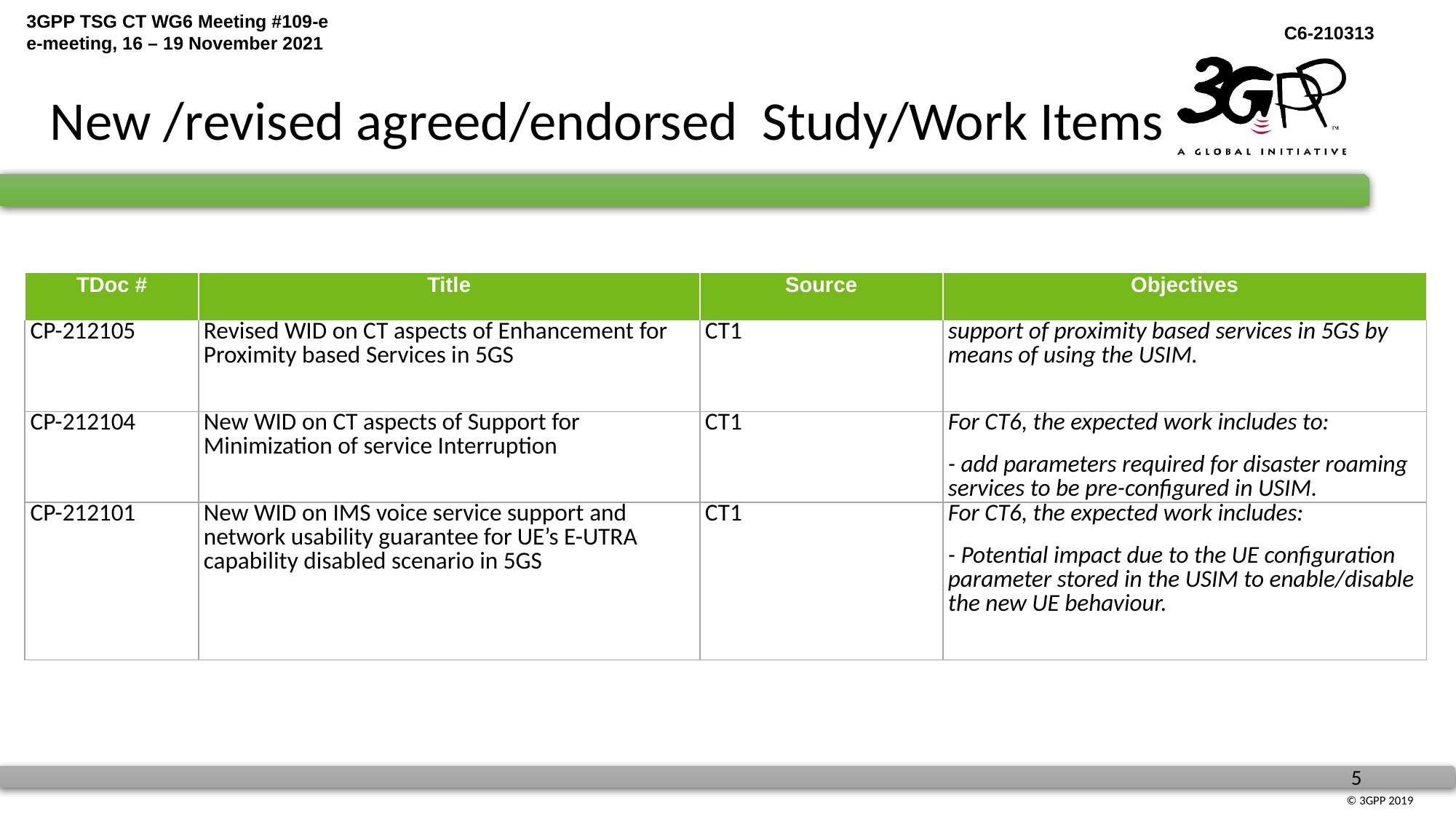

# New /revised agreed/endorsed  Study/Work Items
| TDoc # | Title | Source | Objectives |
| --- | --- | --- | --- |
| CP-212105 | Revised WID on CT aspects of Enhancement for Proximity based Services in 5GS | CT1 | support of proximity based services in 5GS by means of using the USIM. |
| CP-212104 | New WID on CT aspects of Support for Minimization of service Interruption | CT1 | For CT6, the expected work includes to: - add parameters required for disaster roaming services to be pre-configured in USIM. |
| CP-212101 | New WID on IMS voice service support and network usability guarantee for UE’s E-UTRA capability disabled scenario in 5GS | CT1 | For CT6, the expected work includes: - Potential impact due to the UE configuration parameter stored in the USIM to enable/disable the new UE behaviour. |